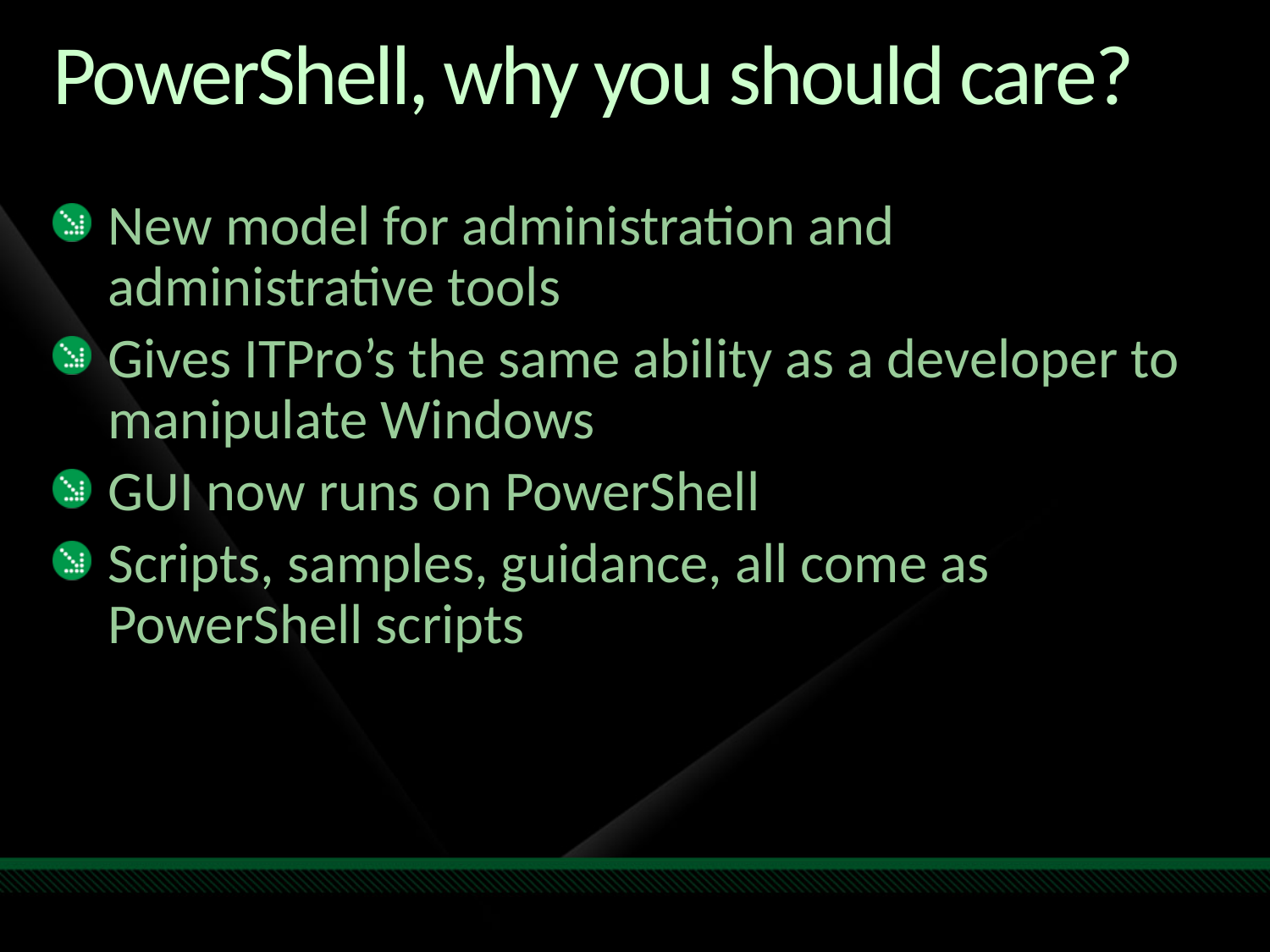

# PowerShell, why you should care?
New model for administration and administrative tools
Gives ITPro’s the same ability as a developer to manipulate Windows
GUI now runs on PowerShell
Scripts, samples, guidance, all come as PowerShell scripts